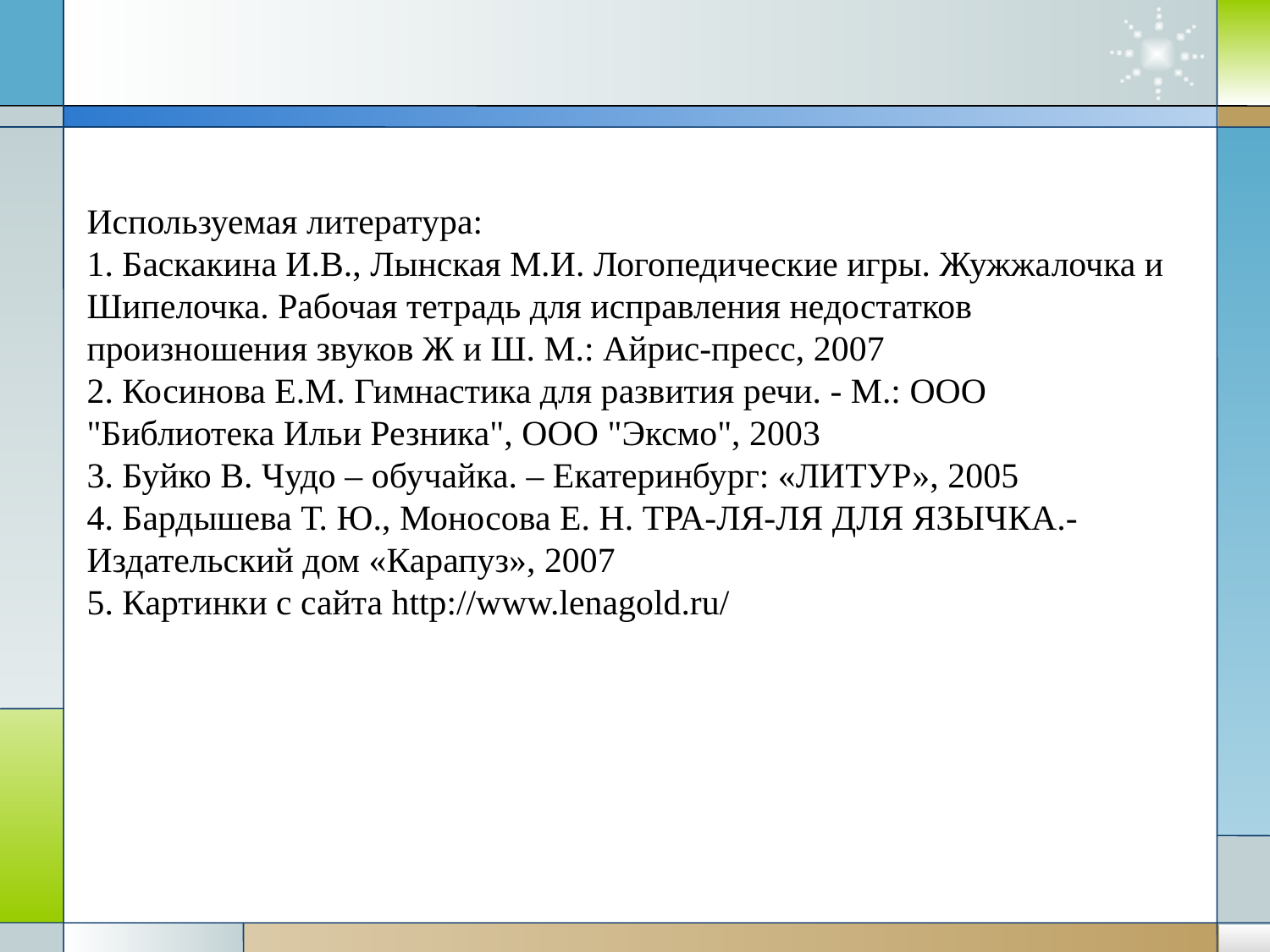

Используемая литература:
1. Баскакина И.В., Лынская М.И. Логопедические игры. Жужжалочка и Шипелочка. Рабочая тетрадь для исправления недостатков произношения звуков Ж и Ш. М.: Айрис-пресс, 2007
2. Косинова Е.М. Гимнастика для развития речи. - М.: ООО "Библиотека Ильи Резника", ООО "Эксмо", 2003
3. Буйко В. Чудо – обучайка. – Екатеринбург: «ЛИТУР», 2005
4. Бардышева Т. Ю., Моносова Е. Н. ТРА-ЛЯ-ЛЯ ДЛЯ ЯЗЫЧКА.- Издательский дом «Карапуз», 2007
5. Картинки с сайта http://www.lenagold.ru/